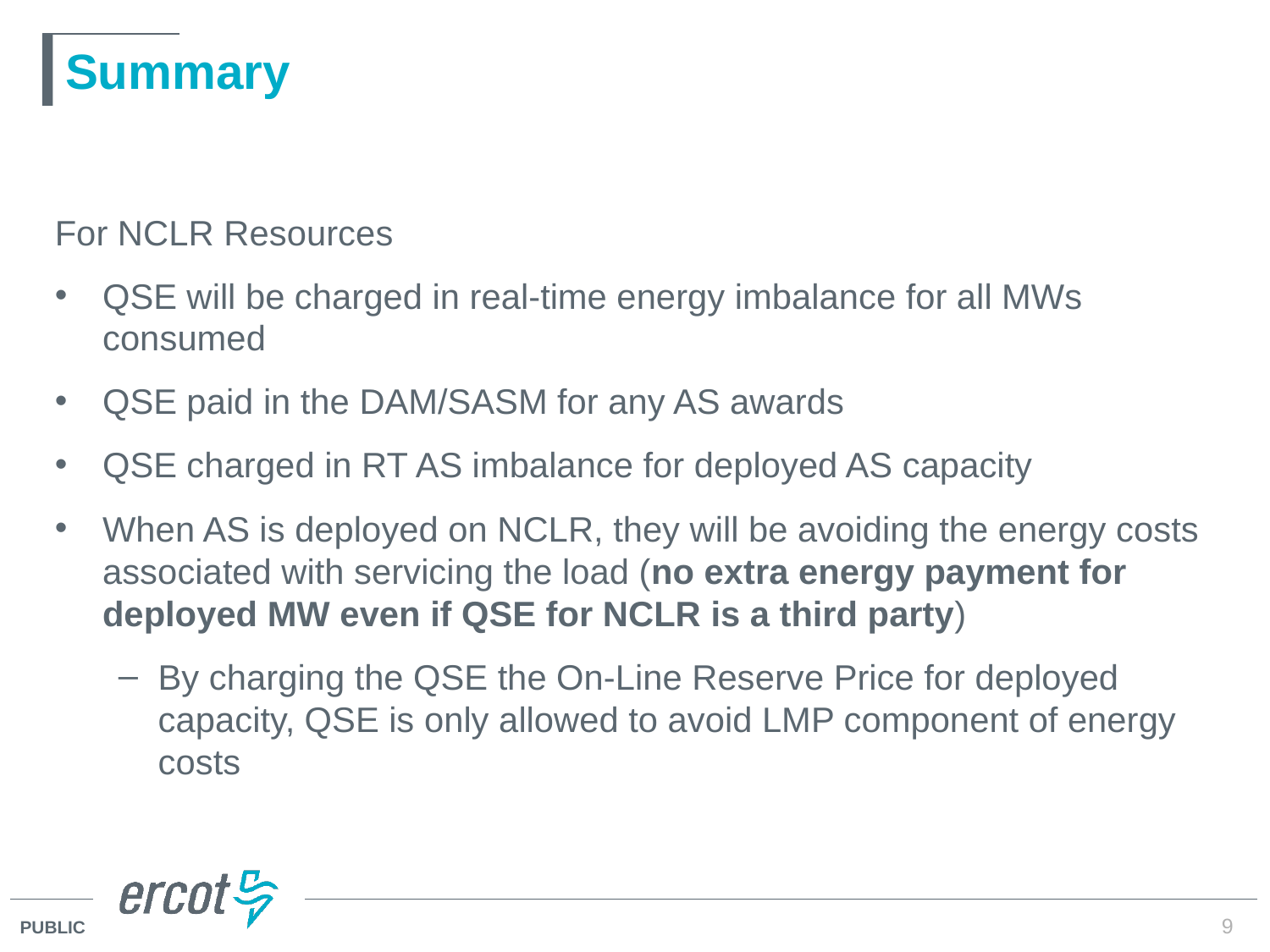

# Summary
For NCLR Resources
QSE will be charged in real-time energy imbalance for all MWs consumed
QSE paid in the DAM/SASM for any AS awards
QSE charged in RT AS imbalance for deployed AS capacity
When AS is deployed on NCLR, they will be avoiding the energy costs associated with servicing the load (no extra energy payment for deployed MW even if QSE for NCLR is a third party)
By charging the QSE the On-Line Reserve Price for deployed capacity, QSE is only allowed to avoid LMP component of energy costs

9